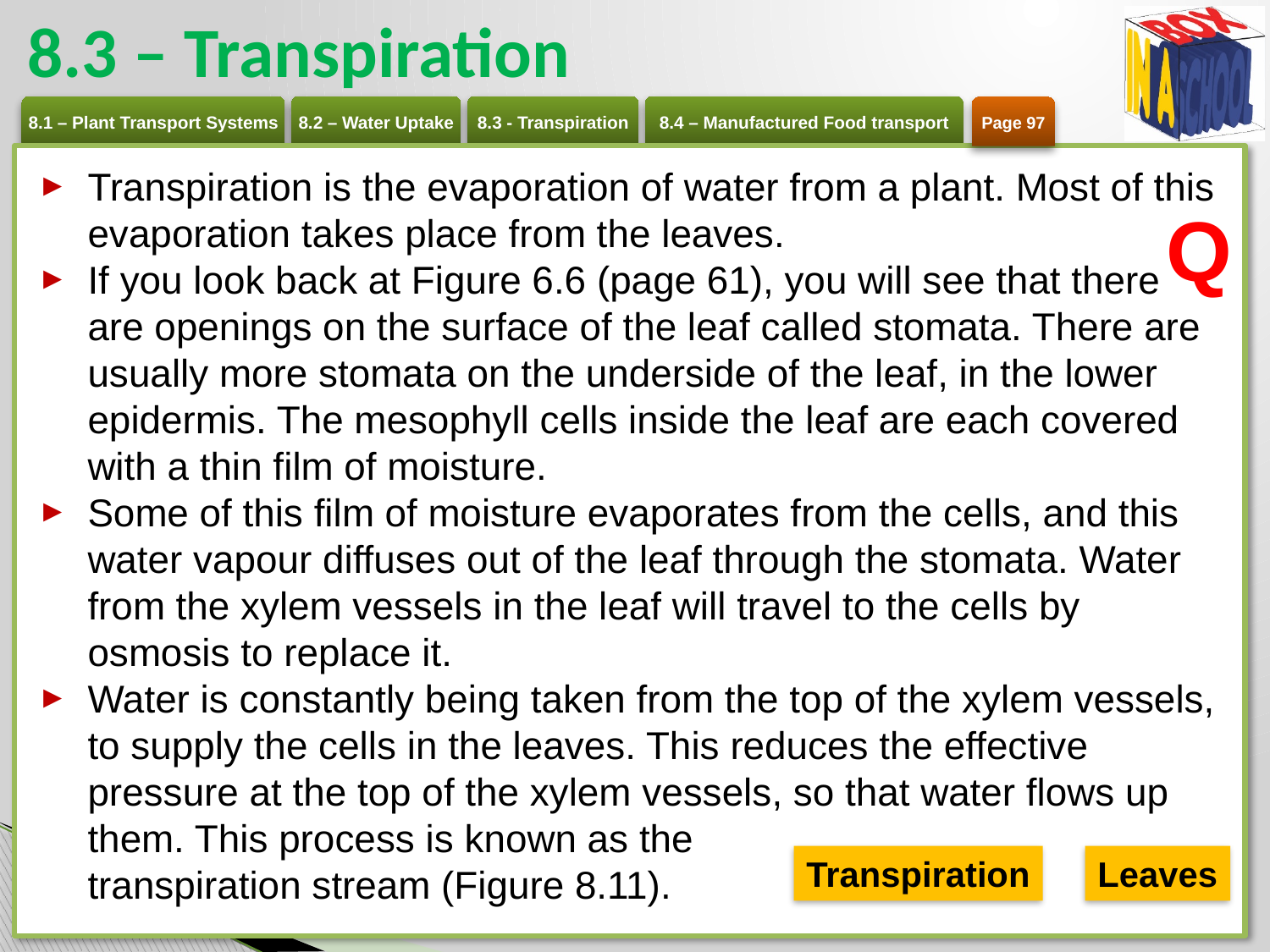

# 8.3 – Transpiration
Page 97
Transpiration is the evaporation of water from a plant. Most of this evaporation takes place from the leaves.
If you look back at Figure 6.6 (page 61), you will see that there are openings on the surface of the leaf called stomata. There are usually more stomata on the underside of the leaf, in the lower epidermis. The mesophyll cells inside the leaf are each covered with a thin film of moisture.
Some of this film of moisture evaporates from the cells, and this water vapour diffuses out of the leaf through the stomata. Water from the xylem vessels in the leaf will travel to the cells by osmosis to replace it.
Water is constantly being taken from the top of the xylem vessels, to supply the cells in the leaves. This reduces the effective pressure at the top of the xylem vessels, so that water flows up them. This process is known as the
transpiration stream (Figure 8.11).
Q
Transpiration
Leaves